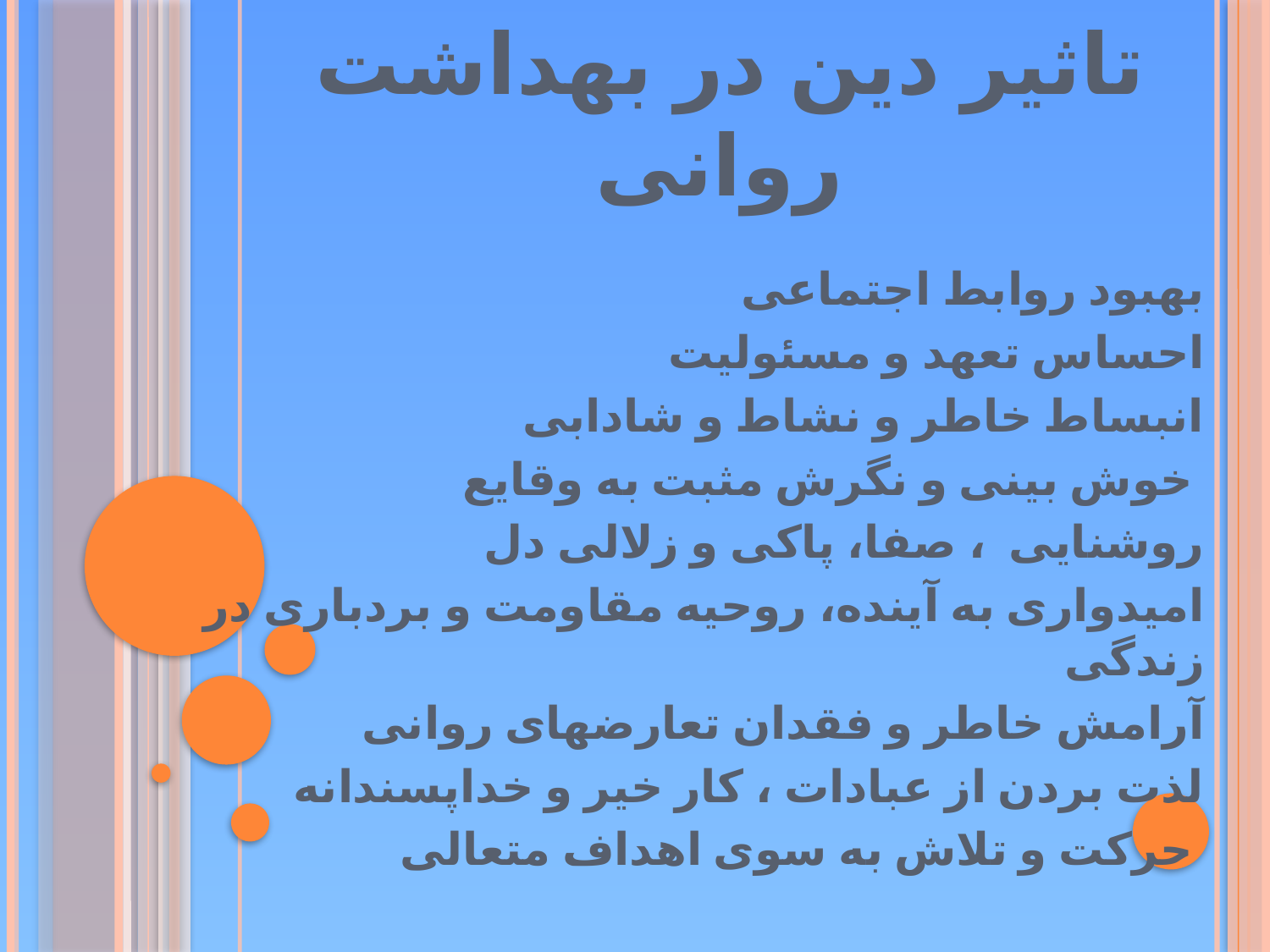

# تاثیر دین در بهداشت روانی
 بهبود روابط اجتماعی
احساس تعهد و مسئولیت
انبساط خاطر و نشاط و شادابی
خوش بینی و نگرش مثبت به وقایع
روشنایی  ، صفا، پاکی و زلالی دل
امیدواری به آینده، روحیه مقاومت و بردباری در زندگی
آرامش خاطر و فقدان تعارضهای روانی
لذت بردن از عبادات ، کار خیر و خداپسندانه
حرکت و تلاش به سوی اهداف متعالی